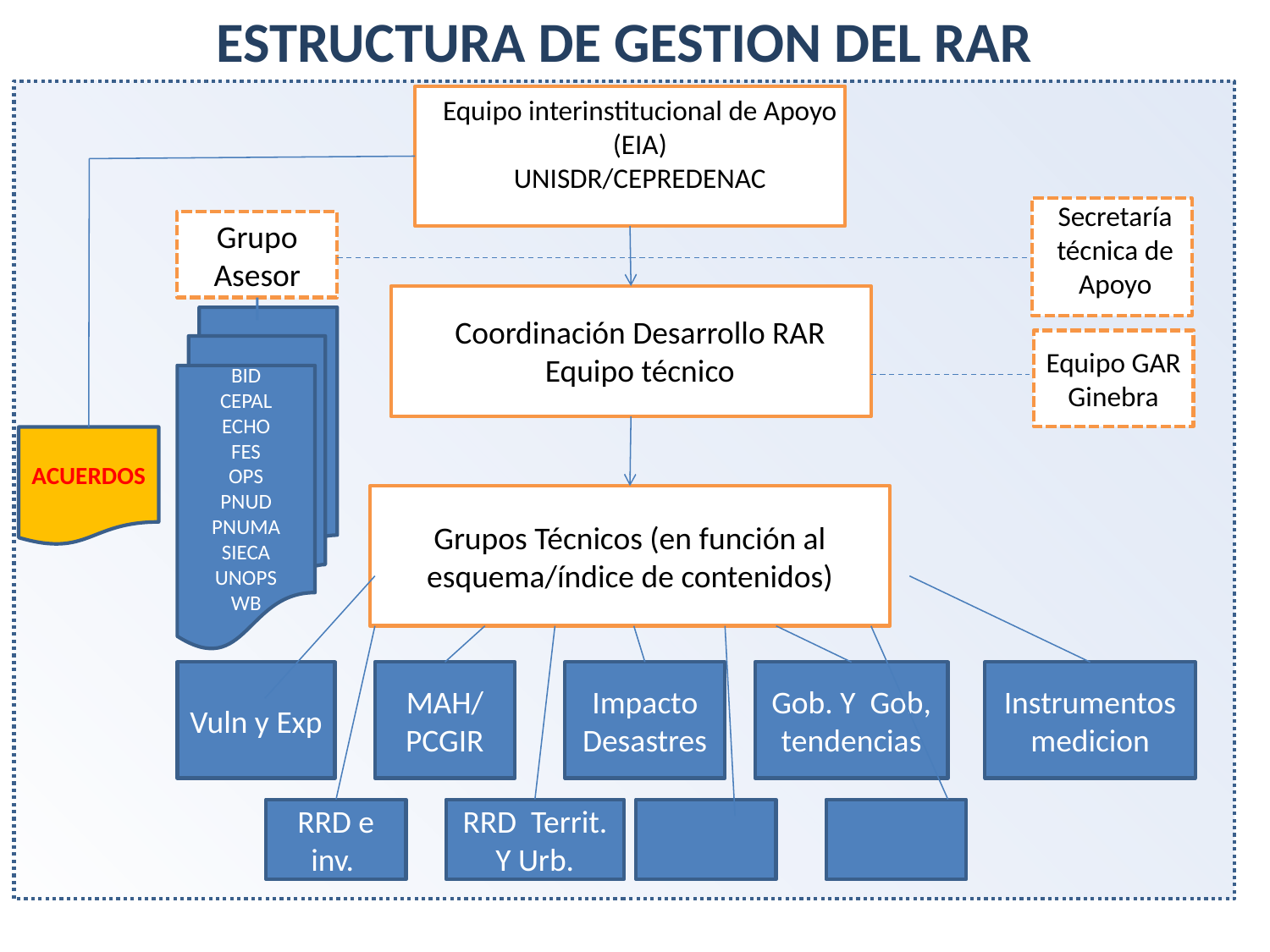

ESTRUCTURA DE GESTION DEL RAR

Equipo interinstitucional de Apoyo (EIA)
UNISDR/CEPREDENAC
Secretaría técnica de Apoyo

Grupo Asesor

Coordinación Desarrollo RAR
Equipo técnico
BID
CEPAL
ECHO
FES
OPS
PNUD
PNUMA
SIECA
UNOPS
WB

Equipo GAR Ginebra
ACUERDOS
Grupos Técnicos (en función al esquema/índice de contenidos)
Vuln y Exp
MAH/
PCGIR
Impacto Desastres
Gob. Y  Gob, tendencias
Instrumentos medicion
RRD e inv.
RRD  Territ. Y Urb.